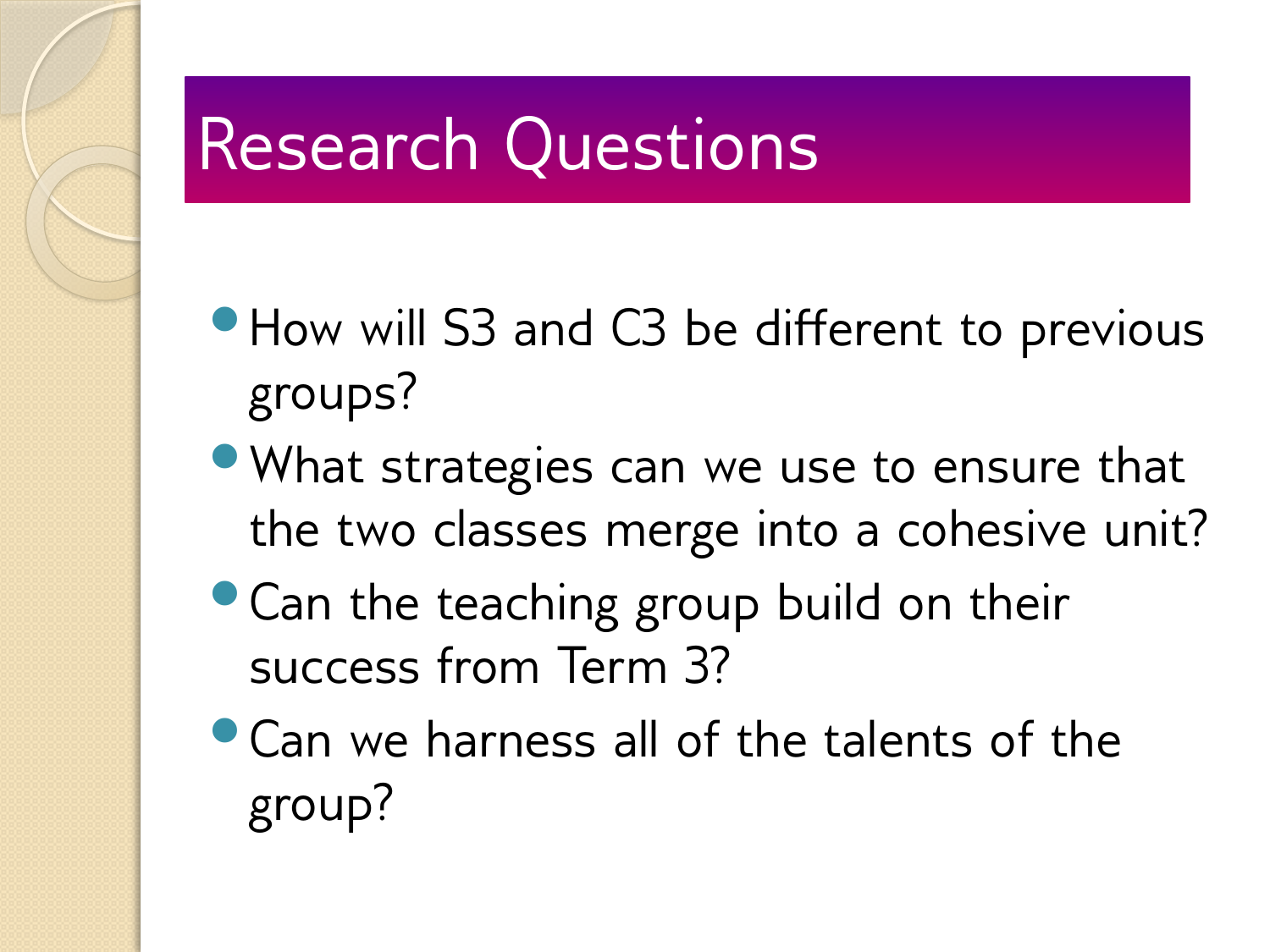

Research Questions
How will S3 and C3 be different to previous groups?
What strategies can we use to ensure that the two classes merge into a cohesive unit?
Can the teaching group build on their success from Term 3?
Can we harness all of the talents of the group?